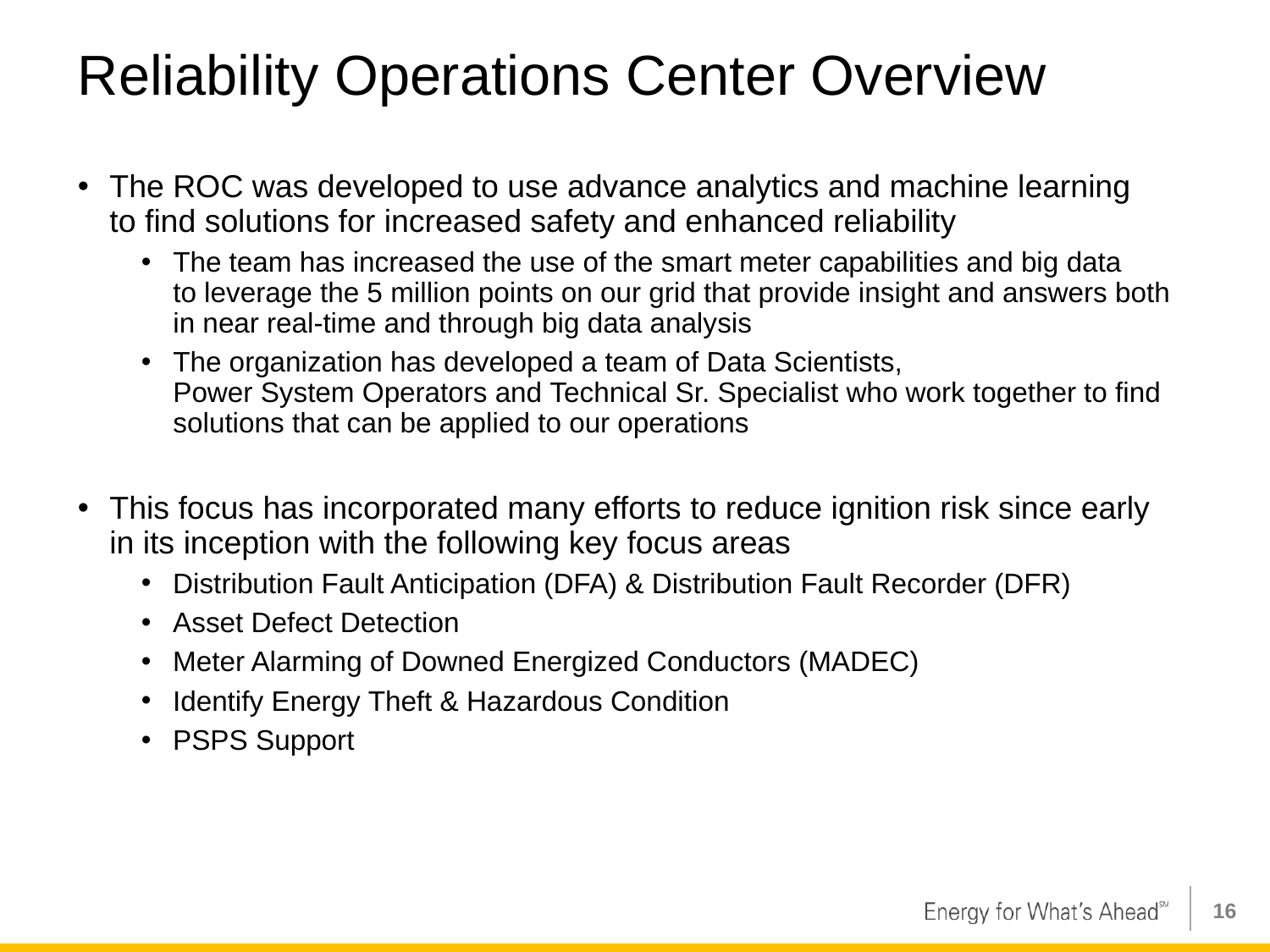

# Reliability Operations Center Overview
The ROC was developed to use advance analytics and machine learning to find solutions for increased safety and enhanced reliability
The team has increased the use of the smart meter capabilities and big data to leverage the 5 million points on our grid that provide insight and answers both in near real-time and through big data analysis
The organization has developed a team of Data Scientists, Power System Operators and Technical Sr. Specialist who work together to find solutions that can be applied to our operations

This focus has incorporated many efforts to reduce ignition risk since early in its inception with the following key focus areas
Distribution Fault Anticipation (DFA) & Distribution Fault Recorder (DFR)
Asset Defect Detection
Meter Alarming of Downed Energized Conductors (MADEC)
Identify Energy Theft & Hazardous Condition
PSPS Support